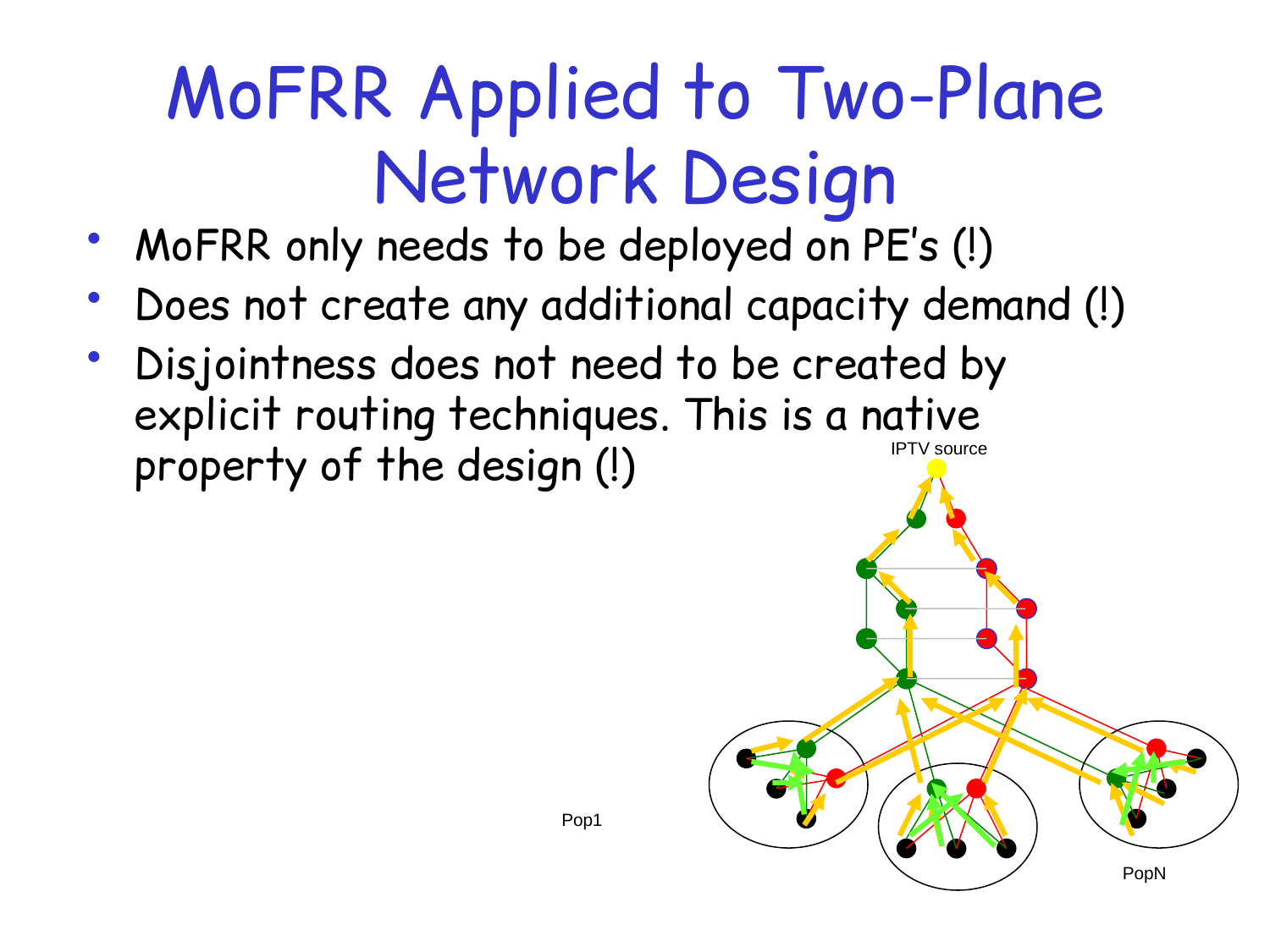

# MoFRR Applied to Two-Plane Network Design
MoFRR only needs to be deployed on PE’s (!)
Does not create any additional capacity demand (!)
Disjointness does not need to be created by explicit routing techniques. This is a native property of the design (!)

IPTV source

Pop1

PopN